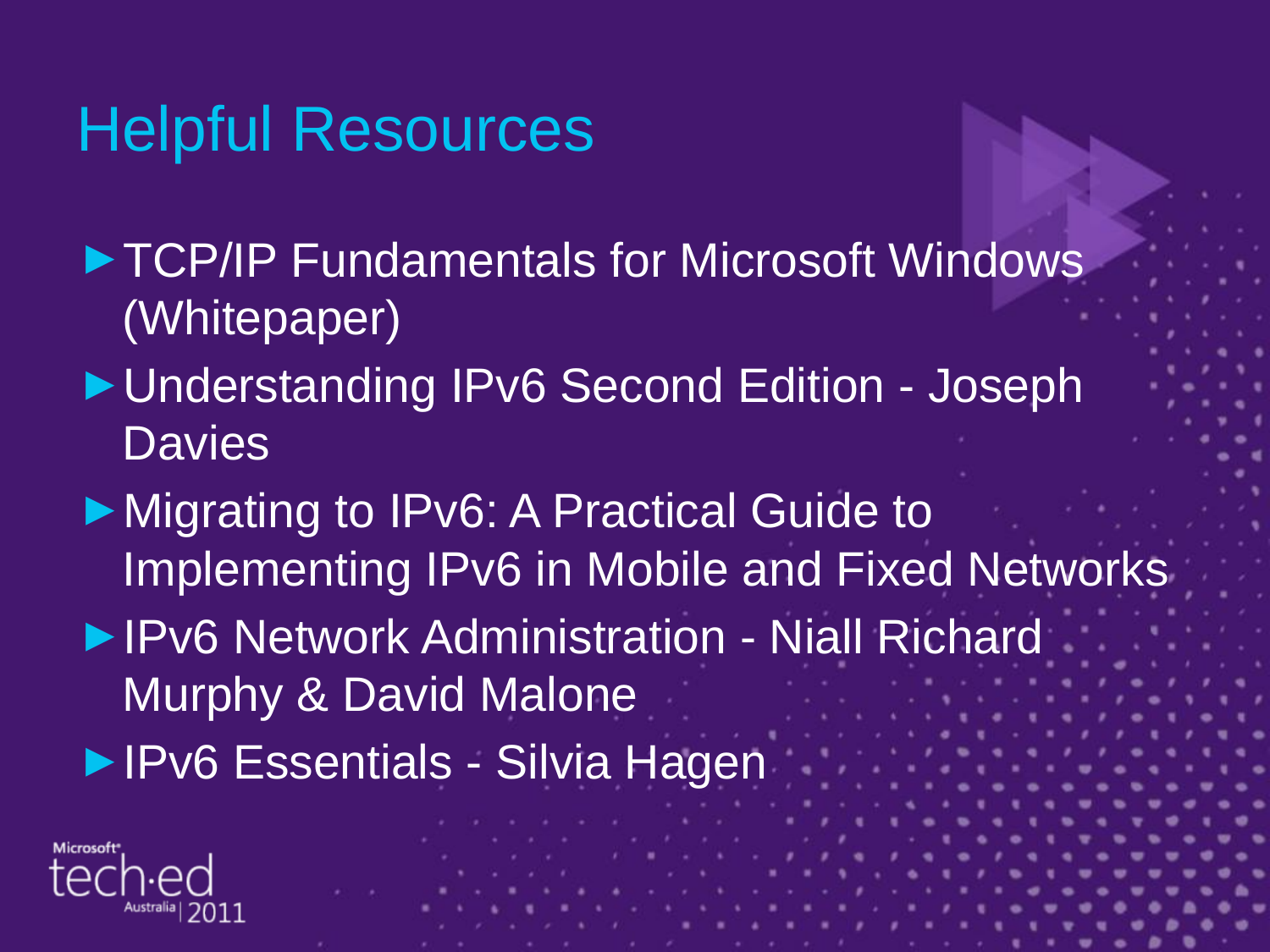

# Helpful Resources
TCP/IP Fundamentals for Microsoft Windows (Whitepaper)
Understanding IPv6 Second Edition - Joseph Davies
Migrating to IPv6: A Practical Guide to Implementing IPv6 in Mobile and Fixed Networks
IPv6 Network Administration - Niall Richard Murphy & David Malone
IPv6 Essentials - Silvia Hagen